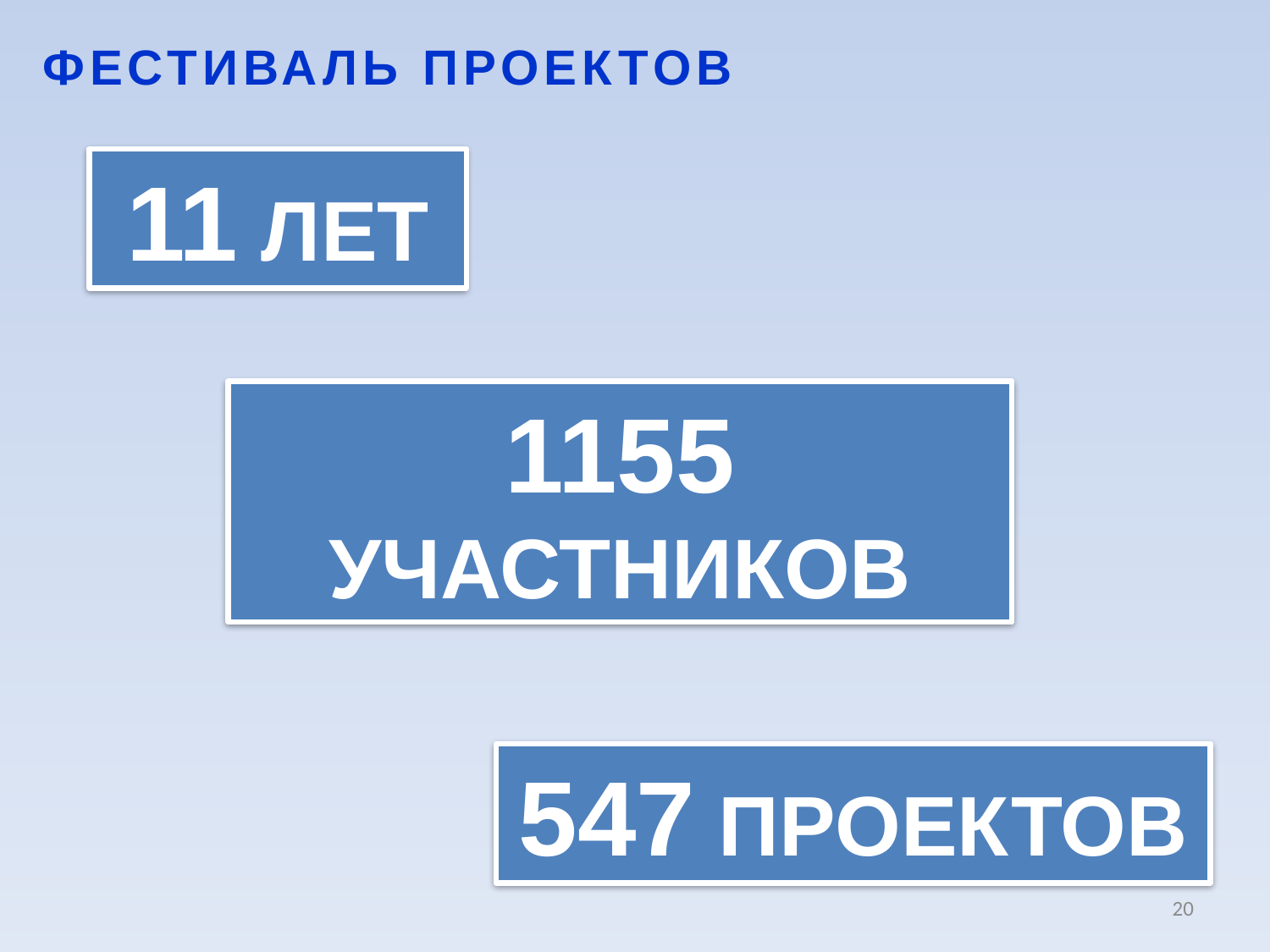

ФЕСТИВАЛЬ ПРОЕКТОВ
11 ЛЕТ
1155 УЧАСТНИКОВ
547 ПРОЕКТОВ
20